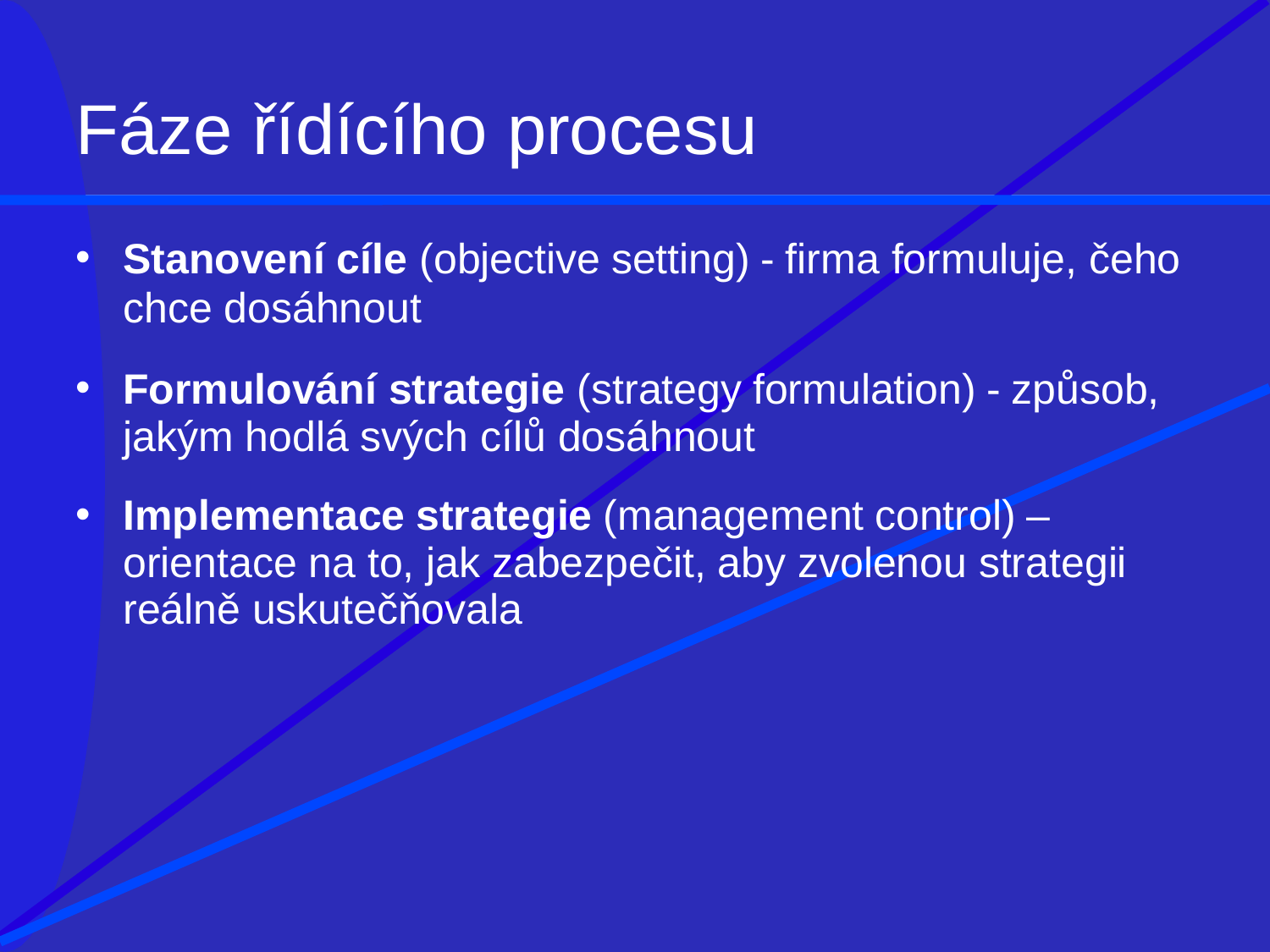

# Fáze řídícího procesu
Stanovení cíle (objective setting) - firma formuluje, čeho
chce dosáhnout
Formulování strategie (strategy formulation) - způsob, jakým hodlá svých cílů dosáhnout
Implementace strategie (management control) – orientace na to, jak zabezpečit, aby zvolenou strategii reálně uskutečňovala